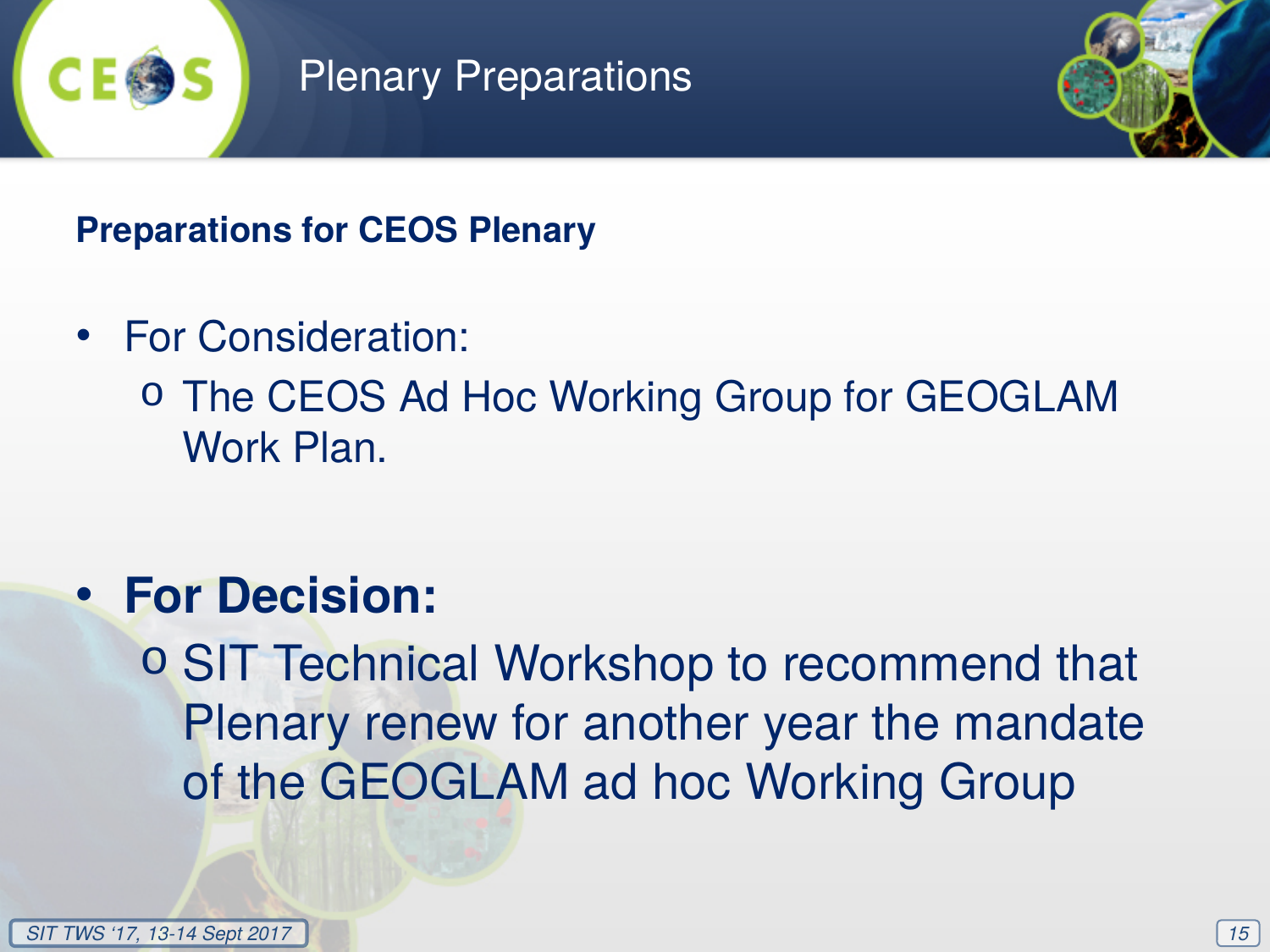

Plenary Preparations
Preparations for CEOS Plenary

For Consideration:
The CEOS Ad Hoc Working Group for GEOGLAM Work Plan.

For Decision:
SIT Technical Workshop to recommend that Plenary renew for another year the mandate of the GEOGLAM ad hoc Working Group

15